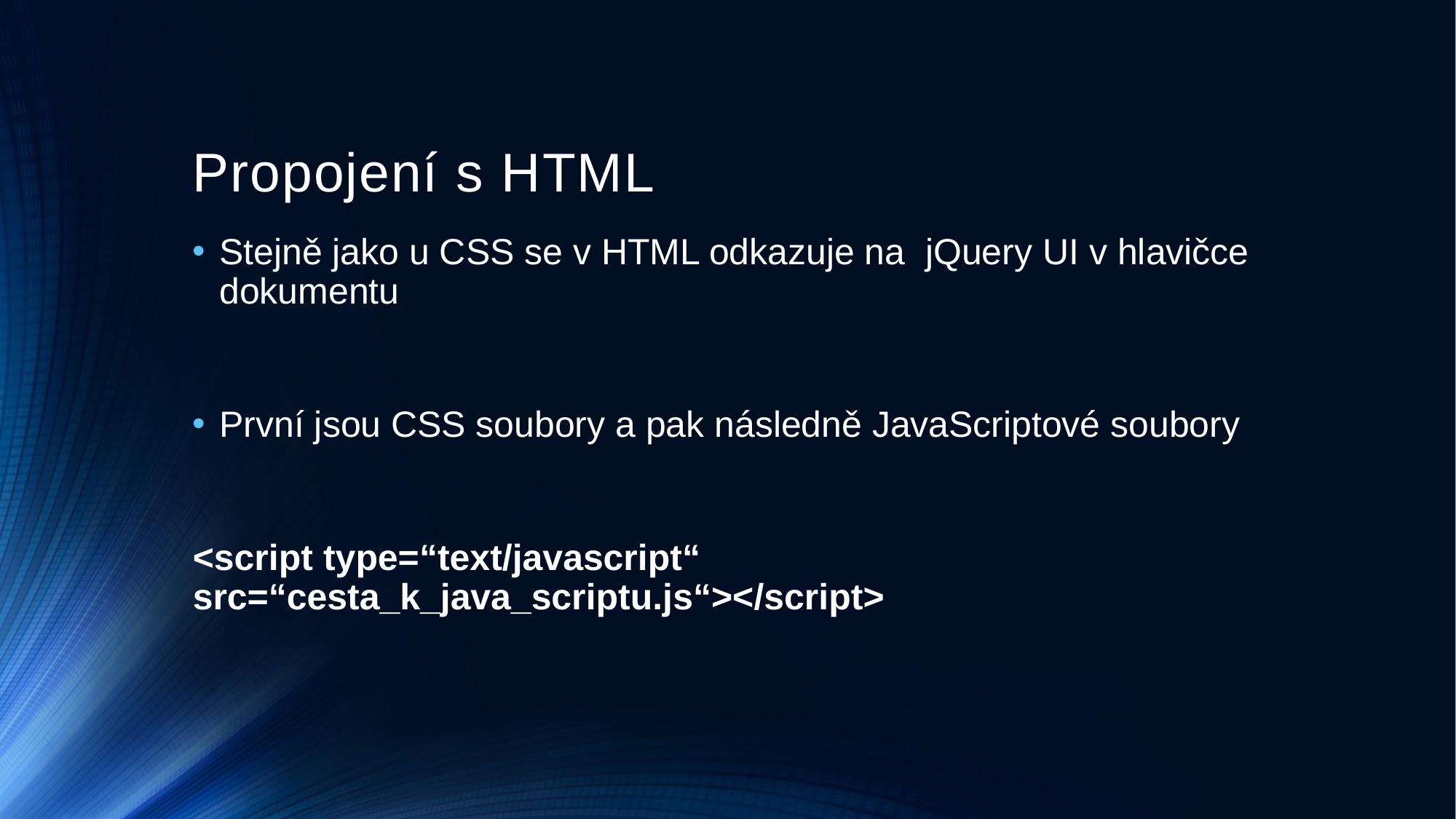

# Propojení s HTML
Stejně jako u CSS se v HTML odkazuje na  jQuery UI v hlavičce dokumentu

První jsou CSS soubory a pak následně JavaScriptové soubory

<script type=“text/javascript“ src=“cesta_k_java_scriptu.js“></script>